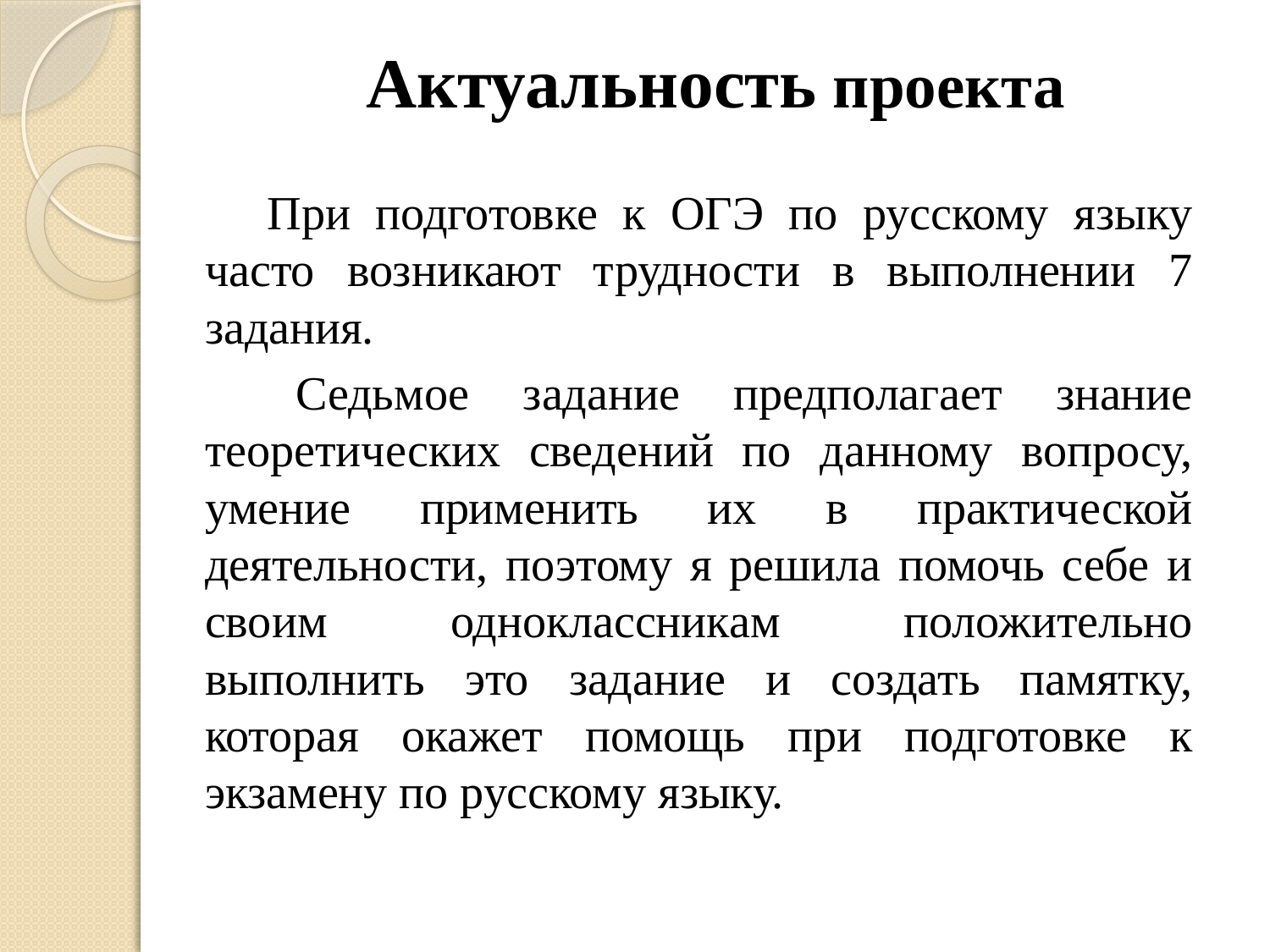

# Актуальность проекта
 При подготовке к ОГЭ по русскому языку часто возникают трудности в выполнении 7 задания.
 Седьмое задание предполагает знание теоретических сведений по данному вопросу, умение применить их в практической деятельности, поэтому я решила помочь себе и своим одноклассникам положительно выполнить это задание и создать памятку, которая окажет помощь при подготовке к экзамену по русскому языку.